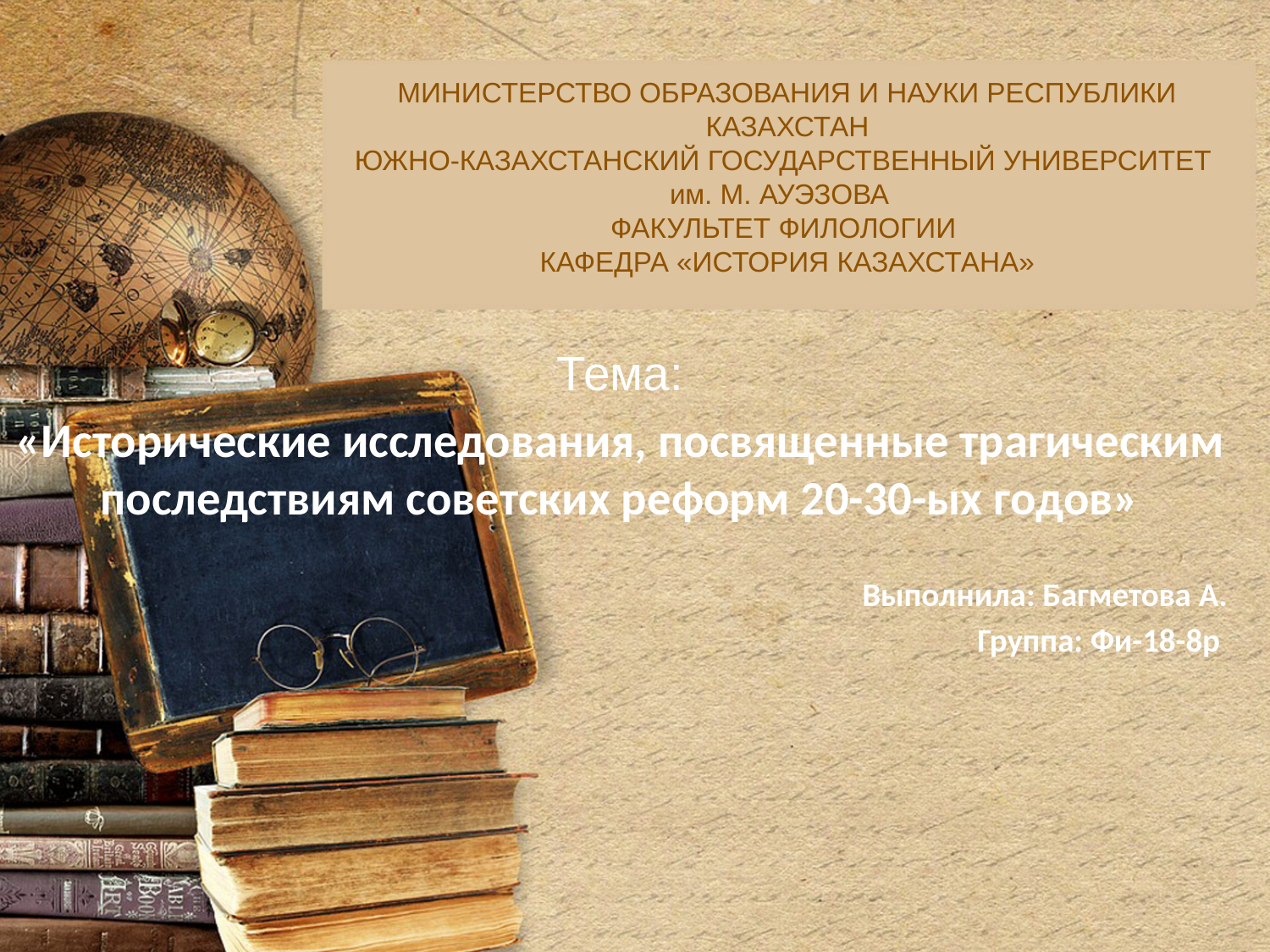

# МИНИСТЕРСТВО ОБРАЗОВАНИЯ И НАУКИ РЕСПУБЛИКИ КАЗАХСТАН ЮЖНО-КАЗАХСТАНСКИЙ ГОСУДАРСТВЕННЫЙ УНИВЕРСИТЕТ им. М. АУЭЗОВА ФАКУЛЬТЕТ ФИЛОЛОГИИ КАФЕДРА «ИСТОРИЯ КАЗАХСТАНА»
Тема:
«Исторические исследования, посвященные трагическим последствиям советских реформ 20-30-ых годов»

Выполнила: Багметова А.
Группа: Фи-18-8р